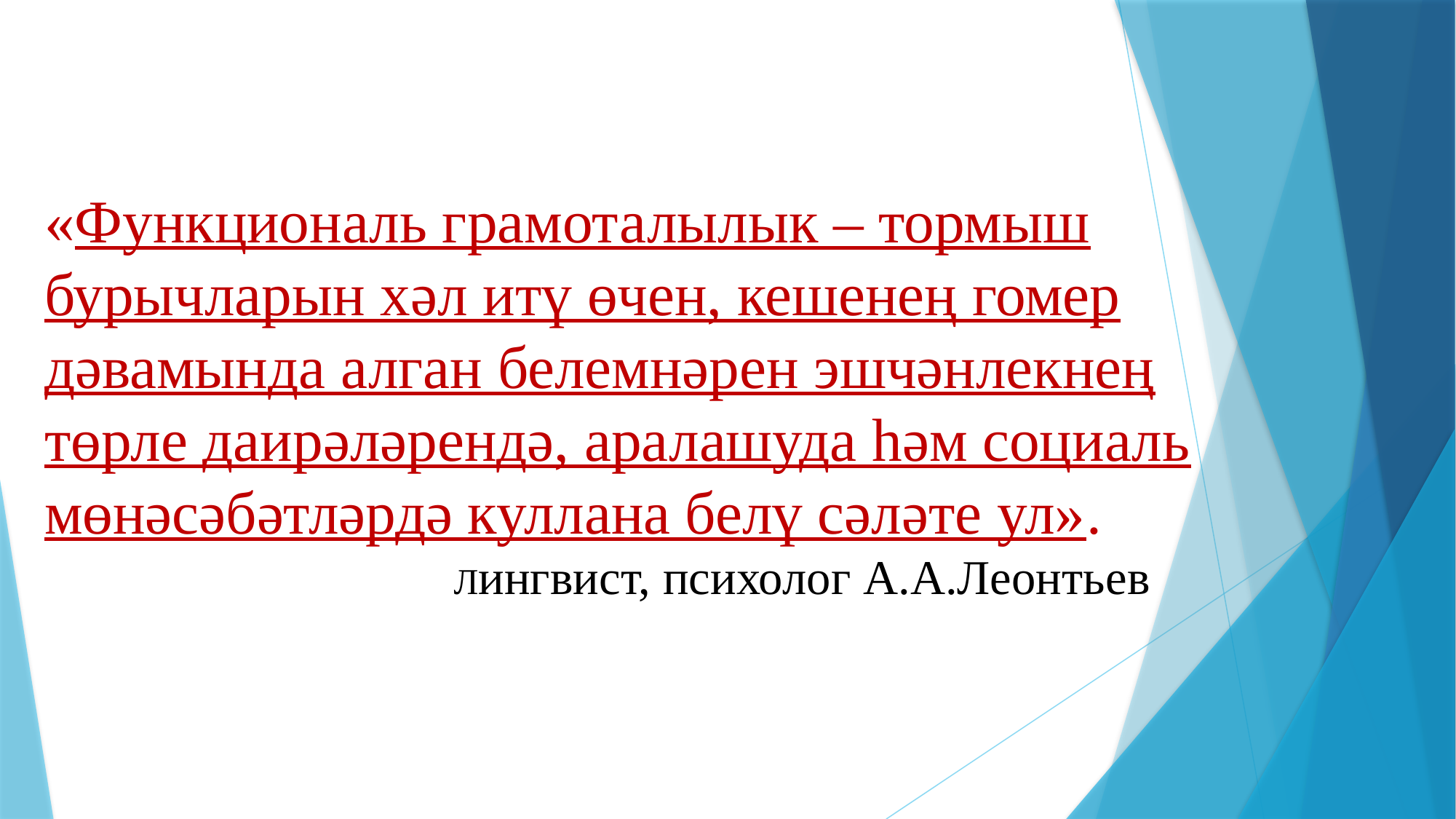

«Функциональ грамоталылык – тормыш бурычларын хәл итү өчен, кешенең гомер дәвамында алган белемнәрен эшчәнлекнең төрле даирәләрендә, аралашуда һәм социаль мөнәсәбәтләрдә куллана белү сәләте ул».
                                             Лингвист, психолог А.А.Леонтьев